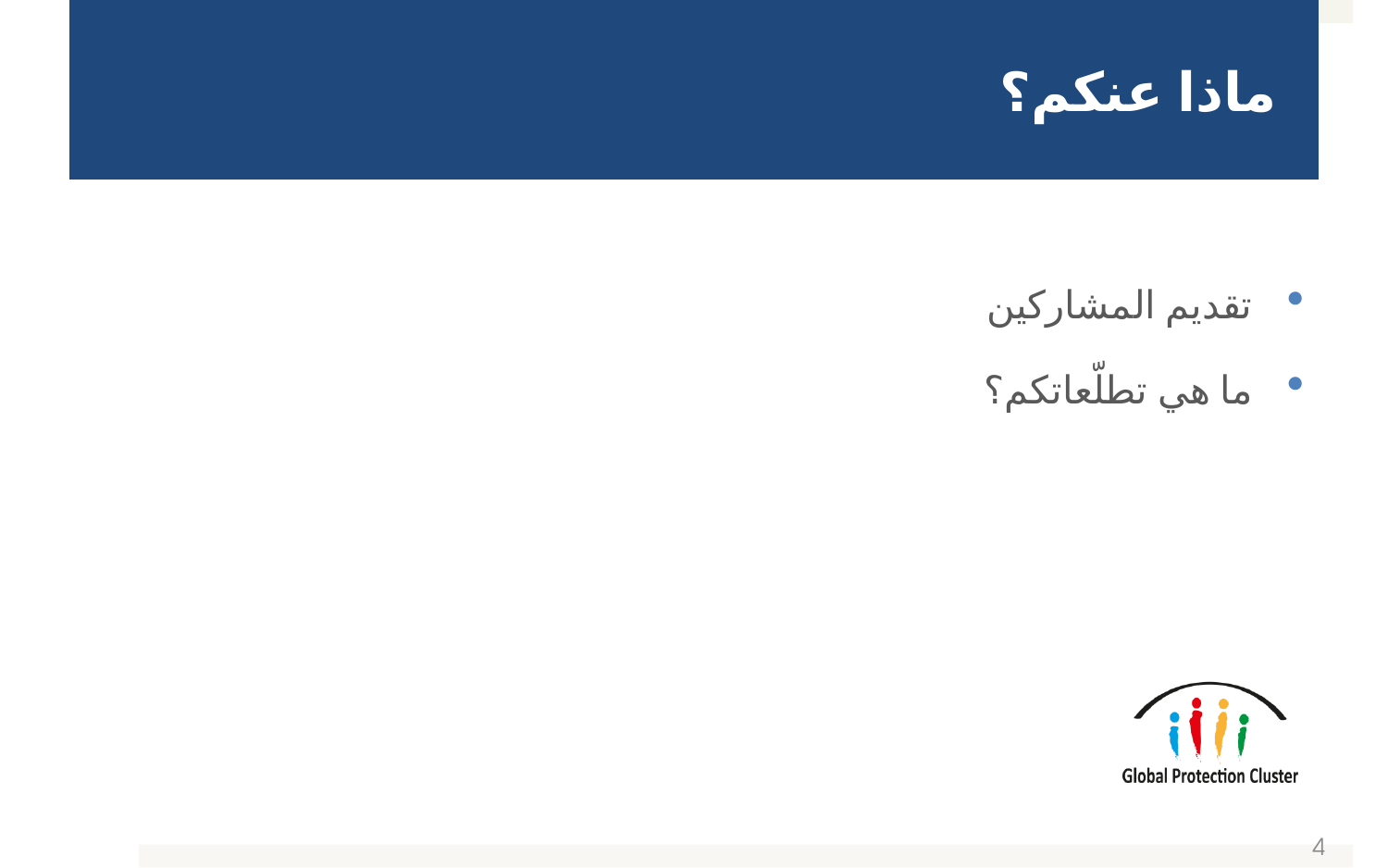

# ماذا عنكم؟
تقديم المشاركين
ما هي تطلّعاتكم؟